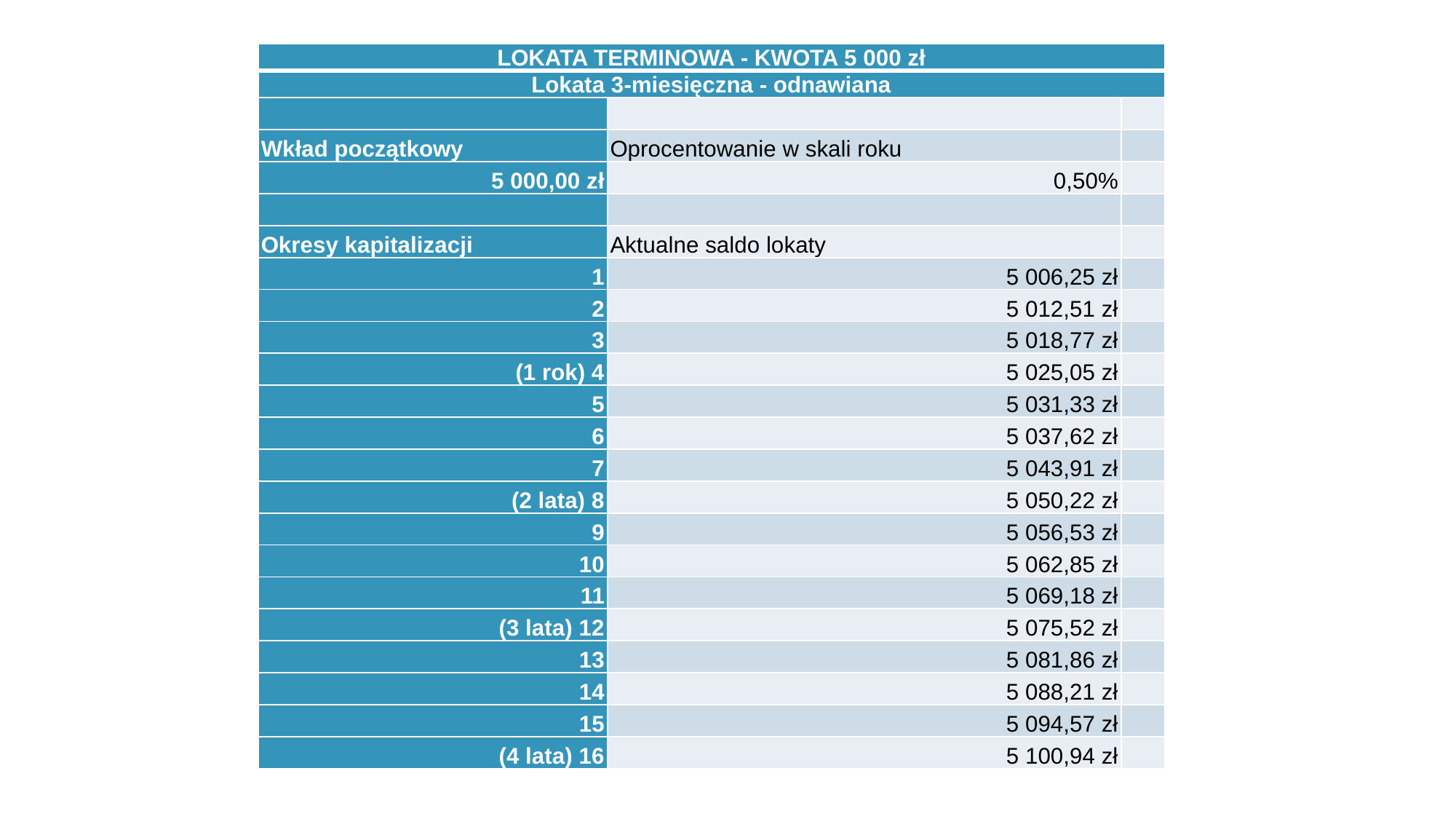

| LOKATA TERMINOWA - KWOTA 5 000 zł |  |  |
| --- | --- | --- |
| Lokata 3-miesięczna - odnawiana |  |  |
|  |  |  |
| Wkład początkowy | Oprocentowanie w skali roku |  |
| 5 000,00 zł | 0,50% |  |
|  |  |  |
| Okresy kapitalizacji | Aktualne saldo lokaty |  |
| 1 | 5 006,25 zł |  |
| 2 | 5 012,51 zł |  |
| 3 | 5 018,77 zł |  |
| (1 rok) 4 | 5 025,05 zł |  |
| 5 | 5 031,33 zł |  |
| 6 | 5 037,62 zł |  |
| 7 | 5 043,91 zł |  |
| (2 lata) 8 | 5 050,22 zł |  |
| 9 | 5 056,53 zł |  |
| 10 | 5 062,85 zł |  |
| 11 | 5 069,18 zł |  |
| (3 lata) 12 | 5 075,52 zł |  |
| 13 | 5 081,86 zł |  |
| 14 | 5 088,21 zł |  |
| 15 | 5 094,57 zł |  |
| (4 lata) 16 | 5 100,94 zł |  |
#